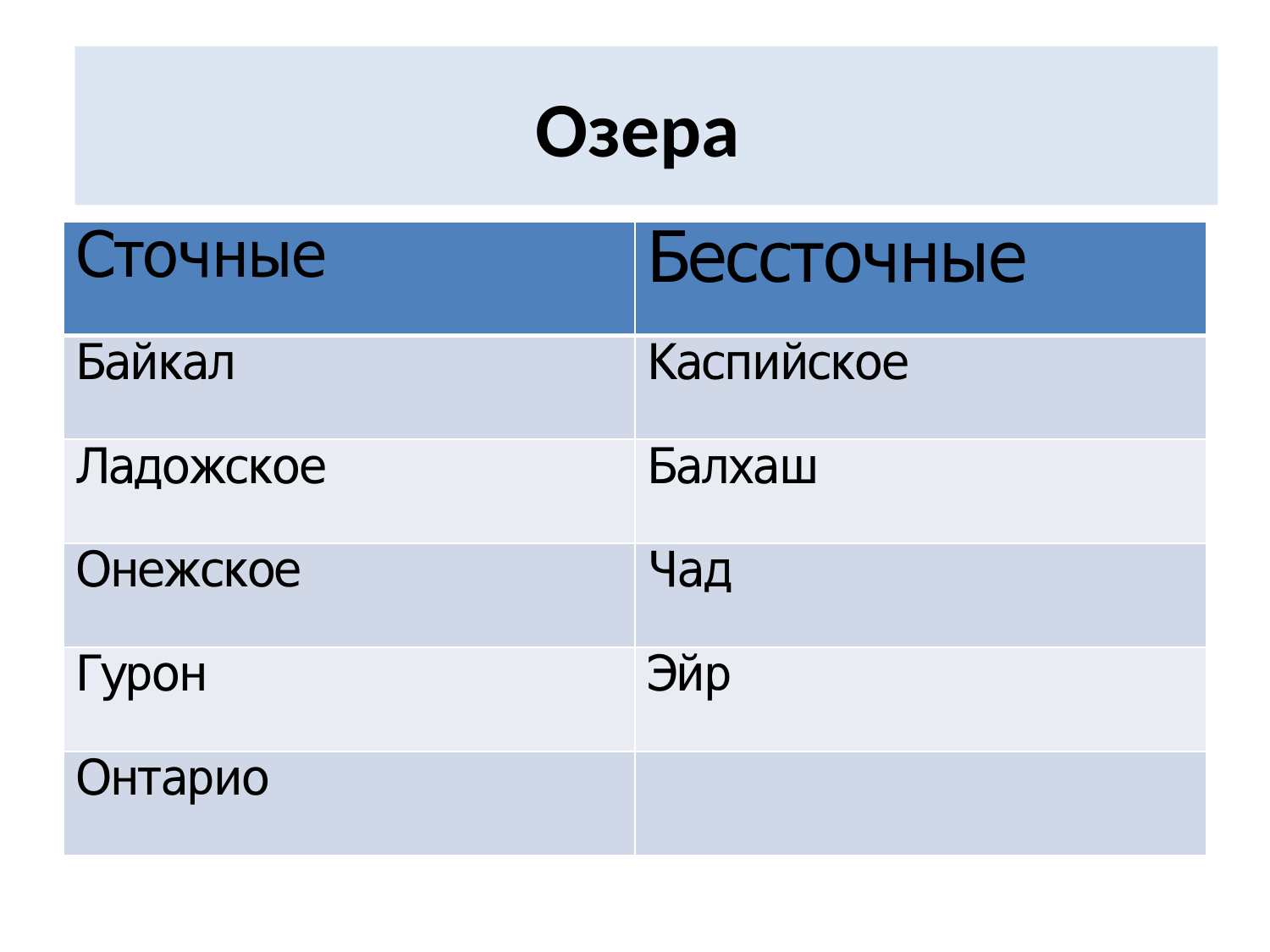

# Озера
| Сточные | Бессточные |
| --- | --- |
| Байкал | Каспийское |
| Ладожское | Балхаш |
| Онежское | Чад |
| Гурон | Эйр |
| Онтарио |  |